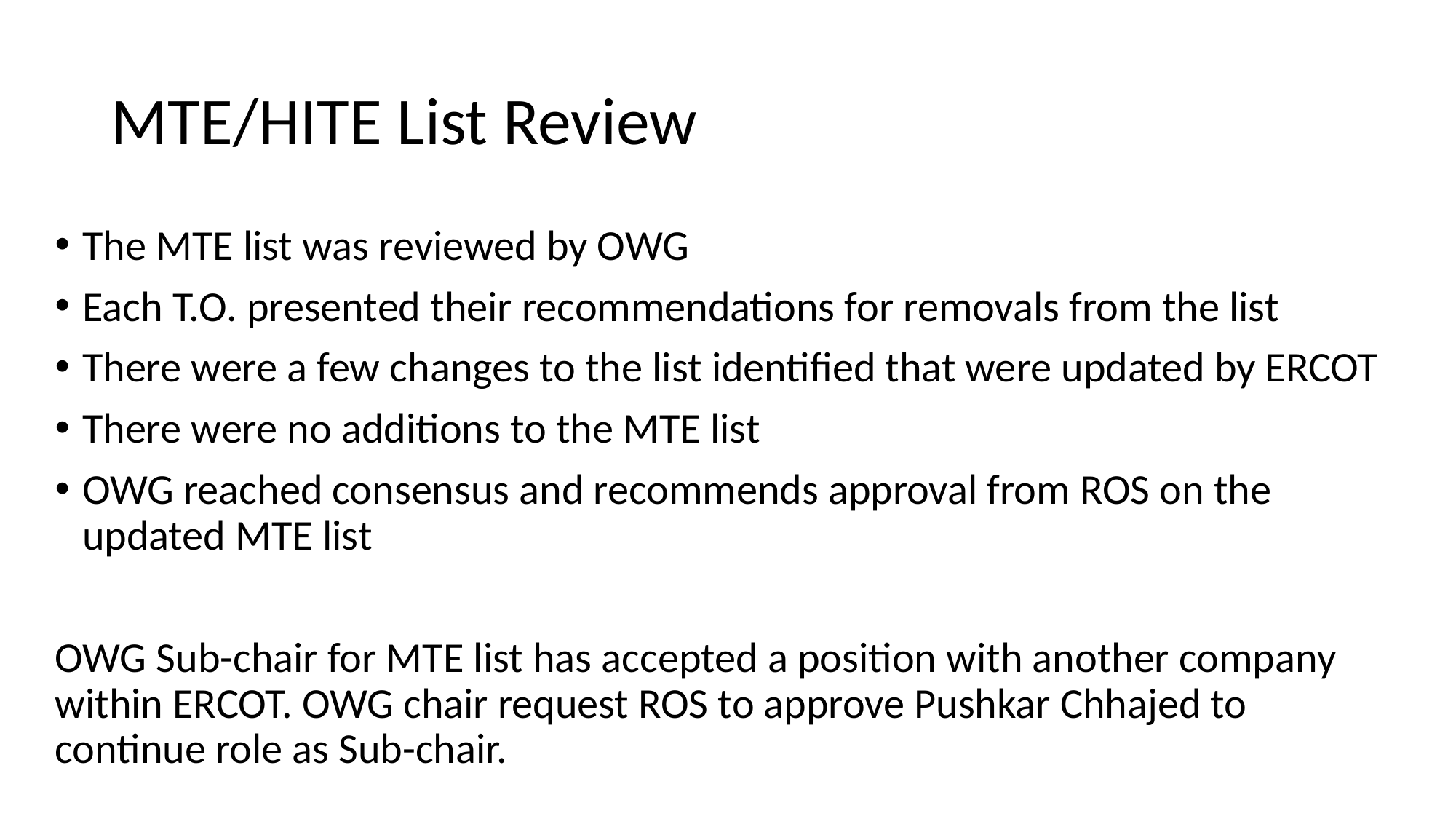

# MTE/HITE List Review
The MTE list was reviewed by OWG
Each T.O. presented their recommendations for removals from the list
There were a few changes to the list identified that were updated by ERCOT
There were no additions to the MTE list
OWG reached consensus and recommends approval from ROS on the updated MTE list

OWG Sub-chair for MTE list has accepted a position with another company within ERCOT. OWG chair request ROS to approve Pushkar Chhajed to continue role as Sub-chair.